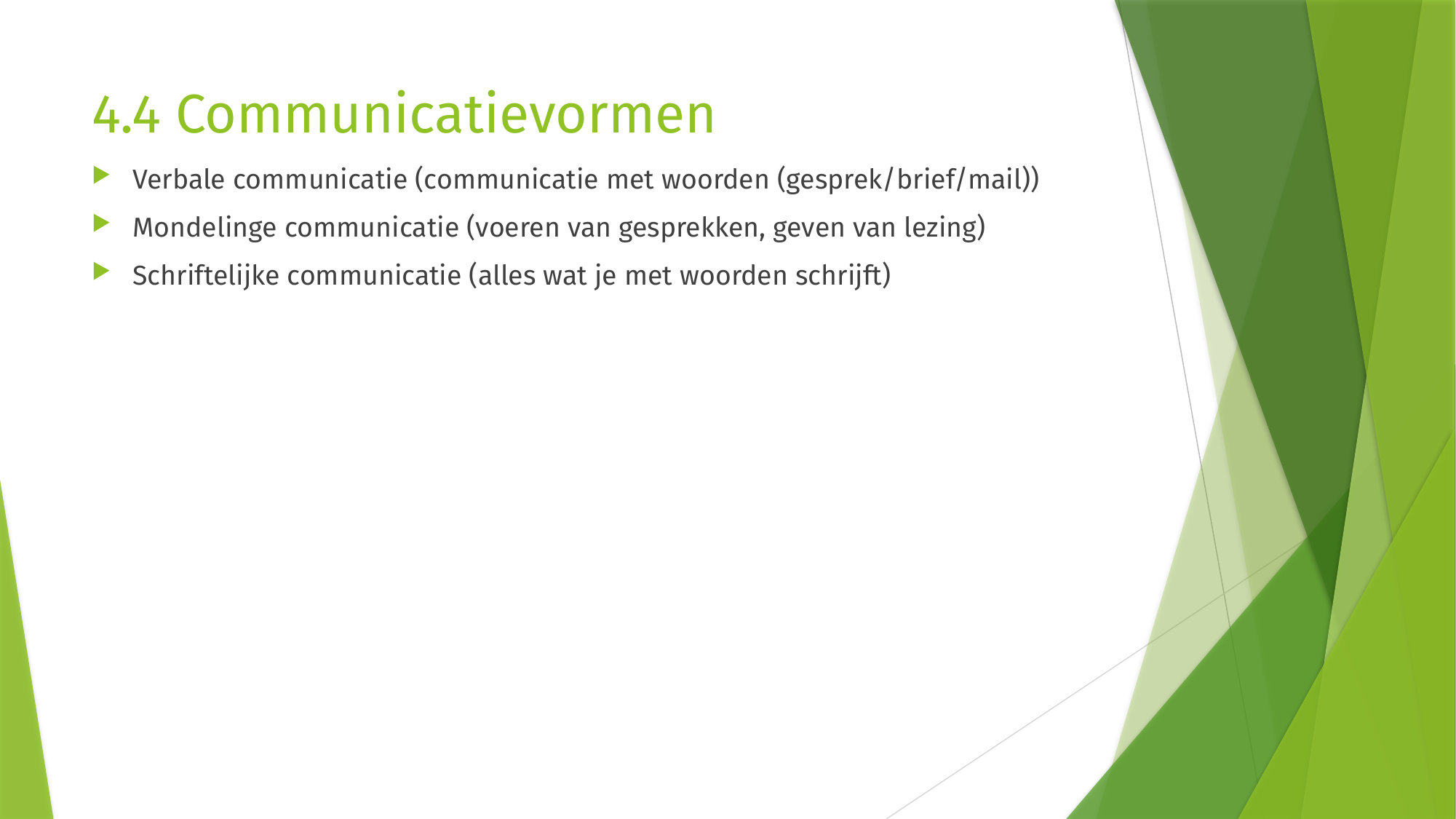

# 4.4 Communicatievormen
Verbale communicatie (communicatie met woorden (gesprek/brief/mail))
Mondelinge communicatie (voeren van gesprekken, geven van lezing)
Schriftelijke communicatie (alles wat je met woorden schrijft)